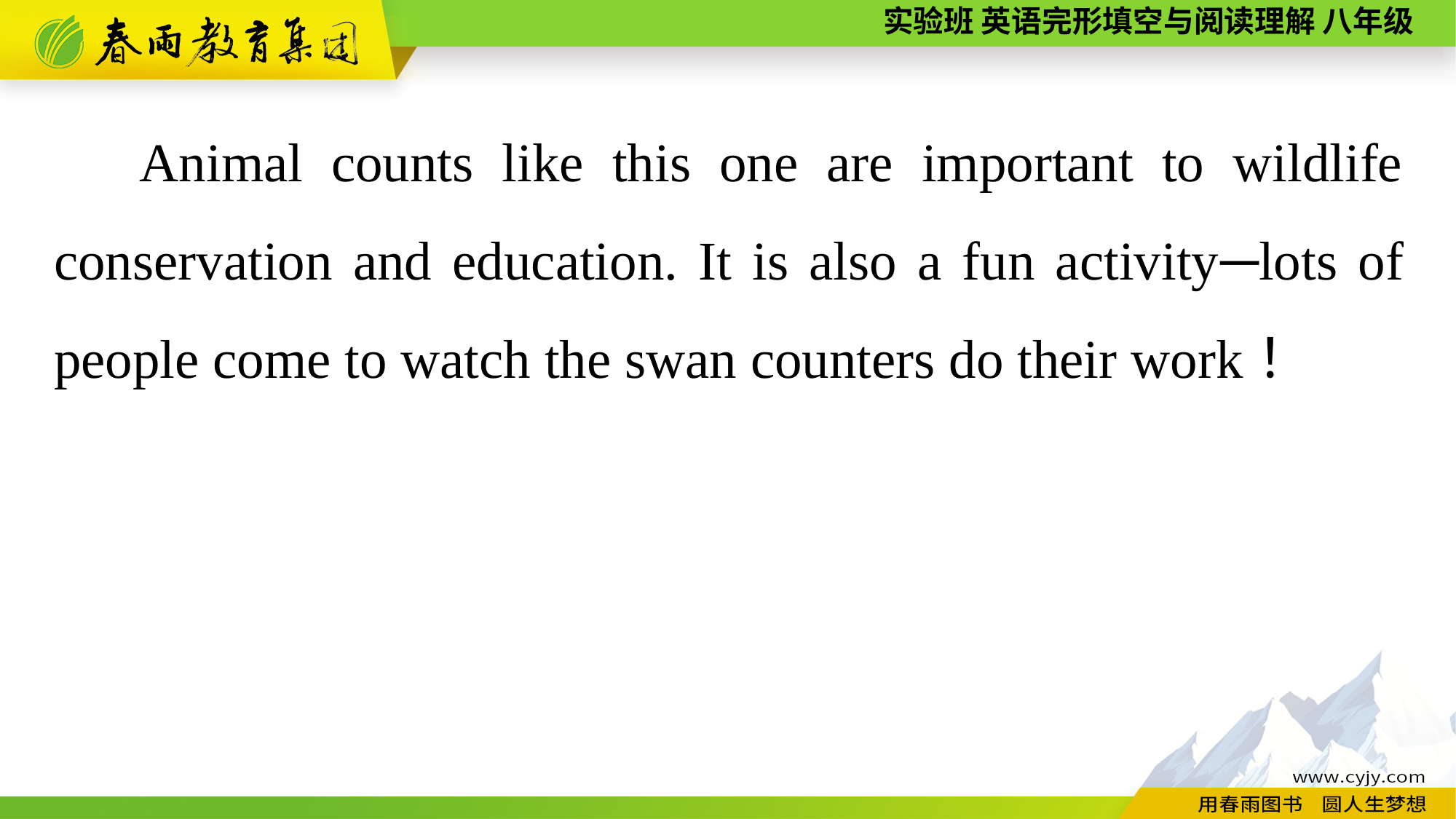

Animal counts like this one are important to wildlife conservation and education. It is also a fun activity─lots of people come to watch the swan counters do their work！